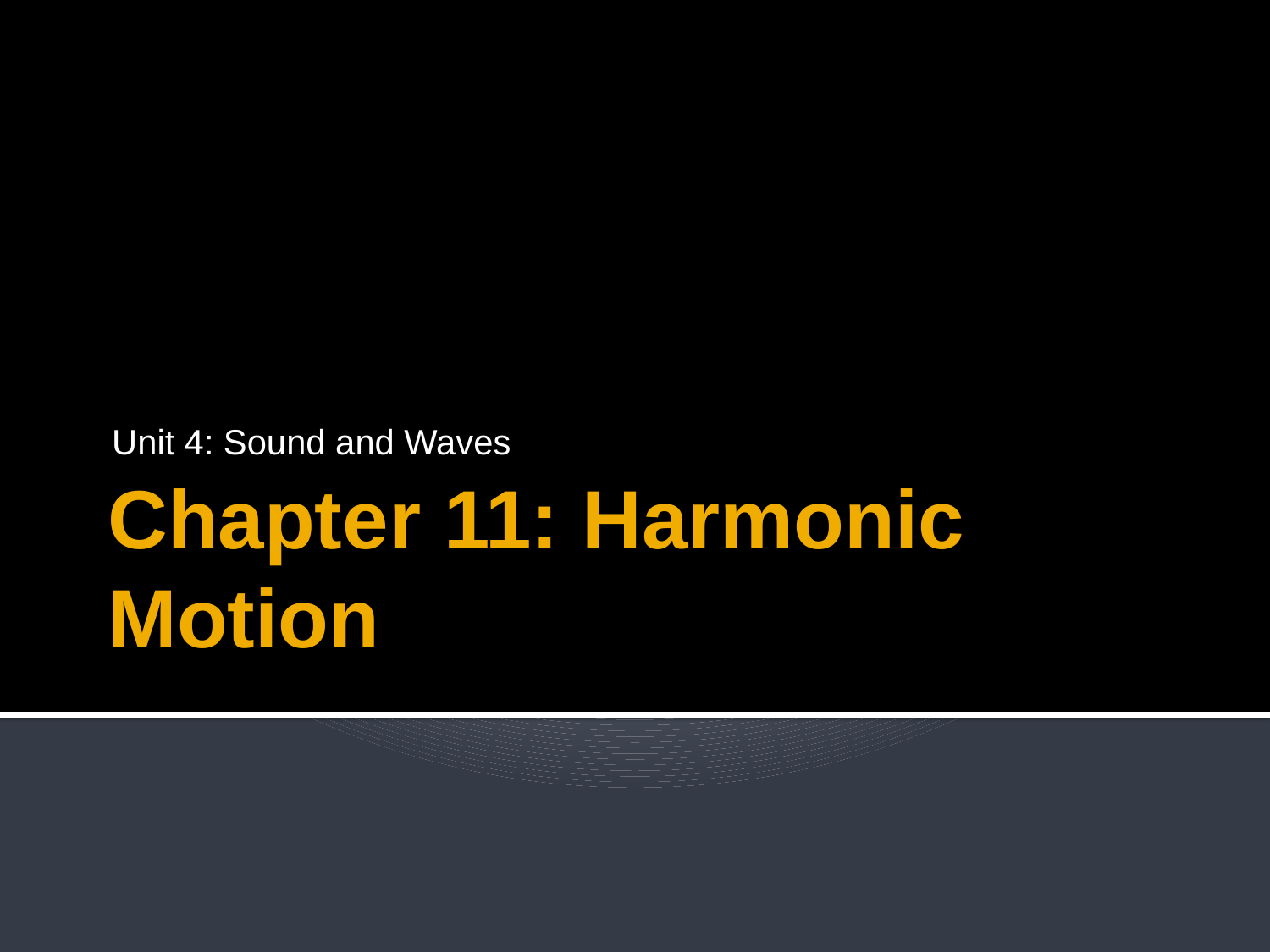

Unit 4: Sound and Waves
# Chapter 11: Harmonic Motion